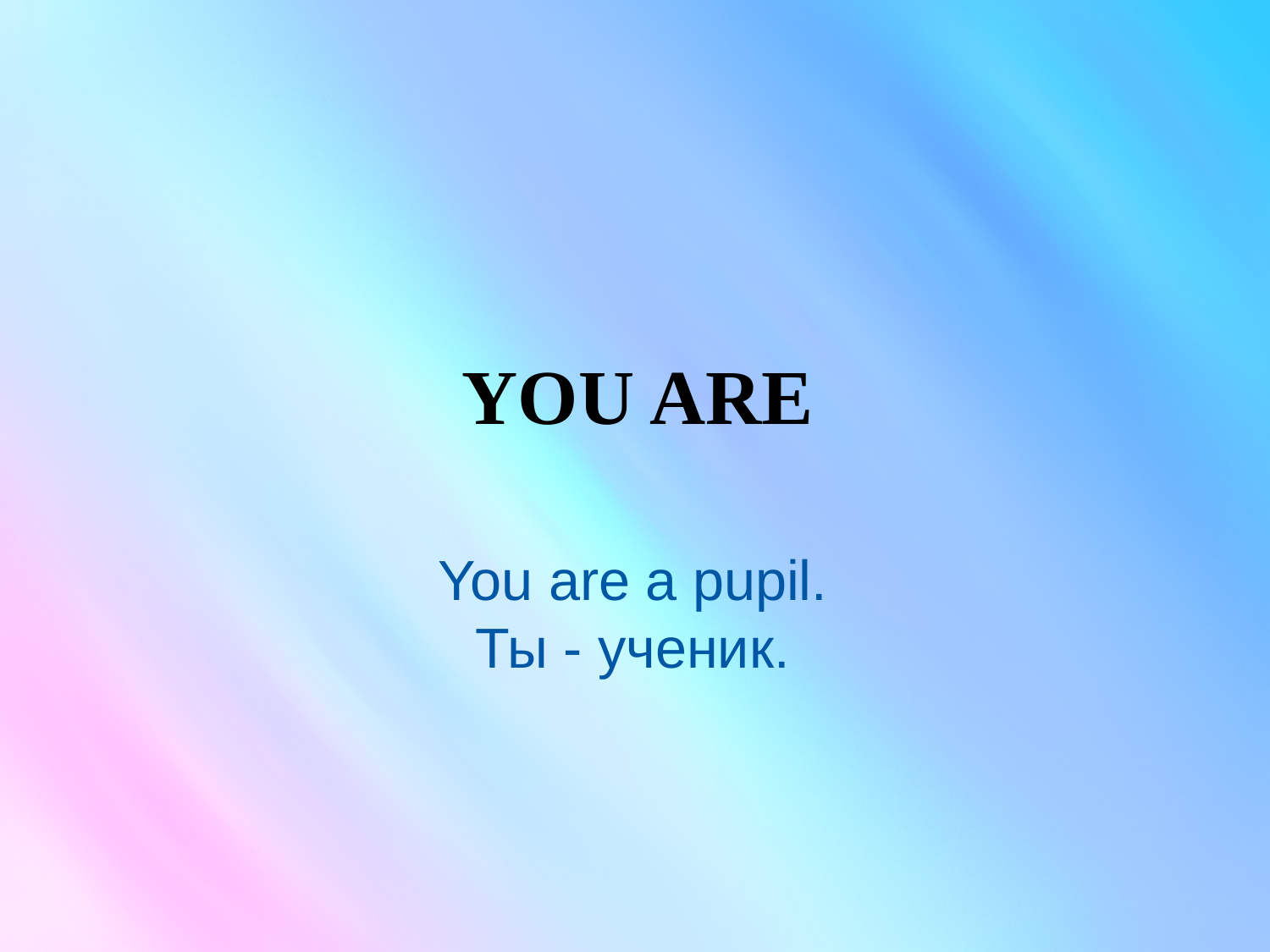

# YOU ARE
You are a pupil.
Ты - ученик.